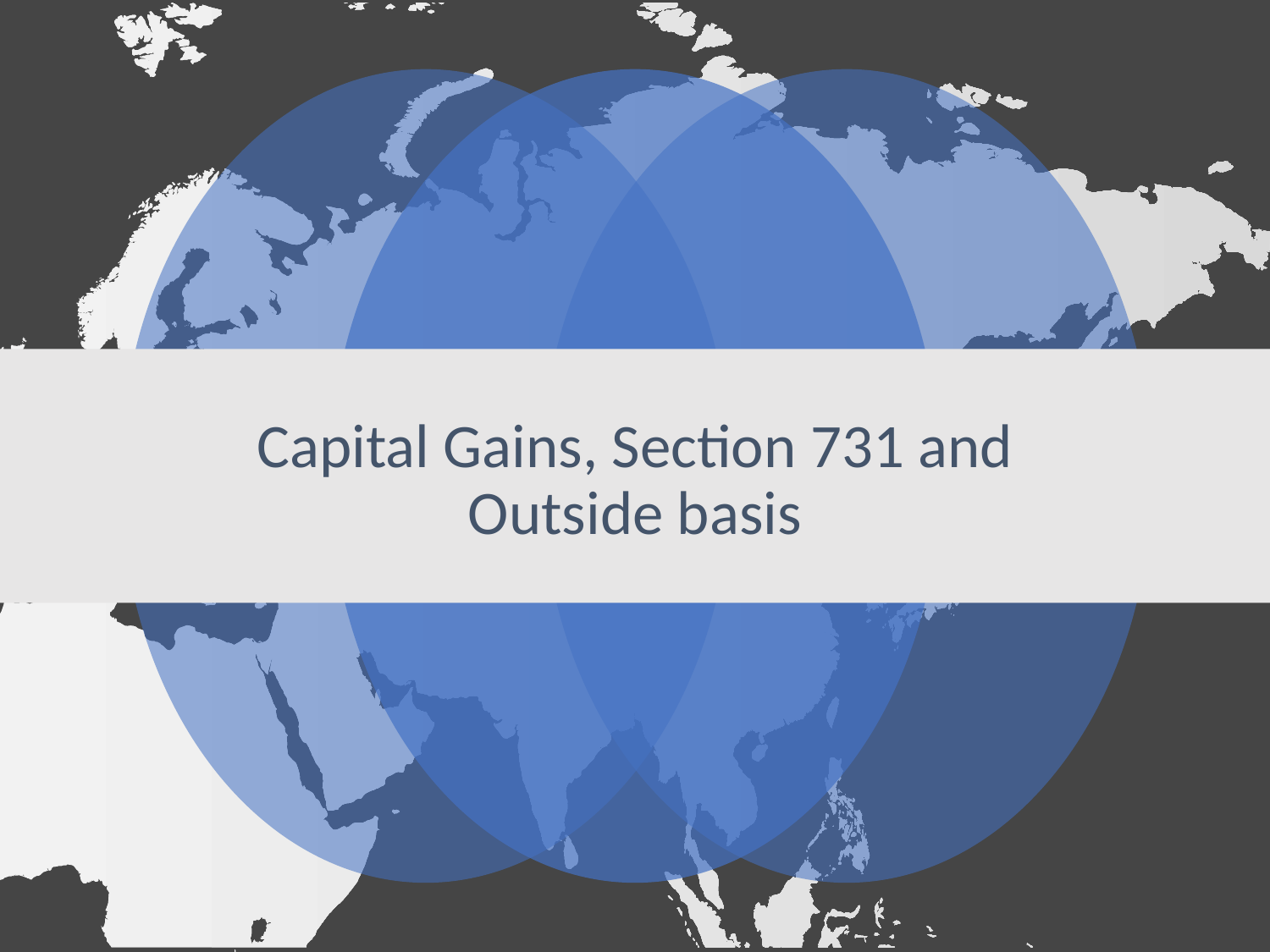

# Capital Gains, Section 731 and Outside basis